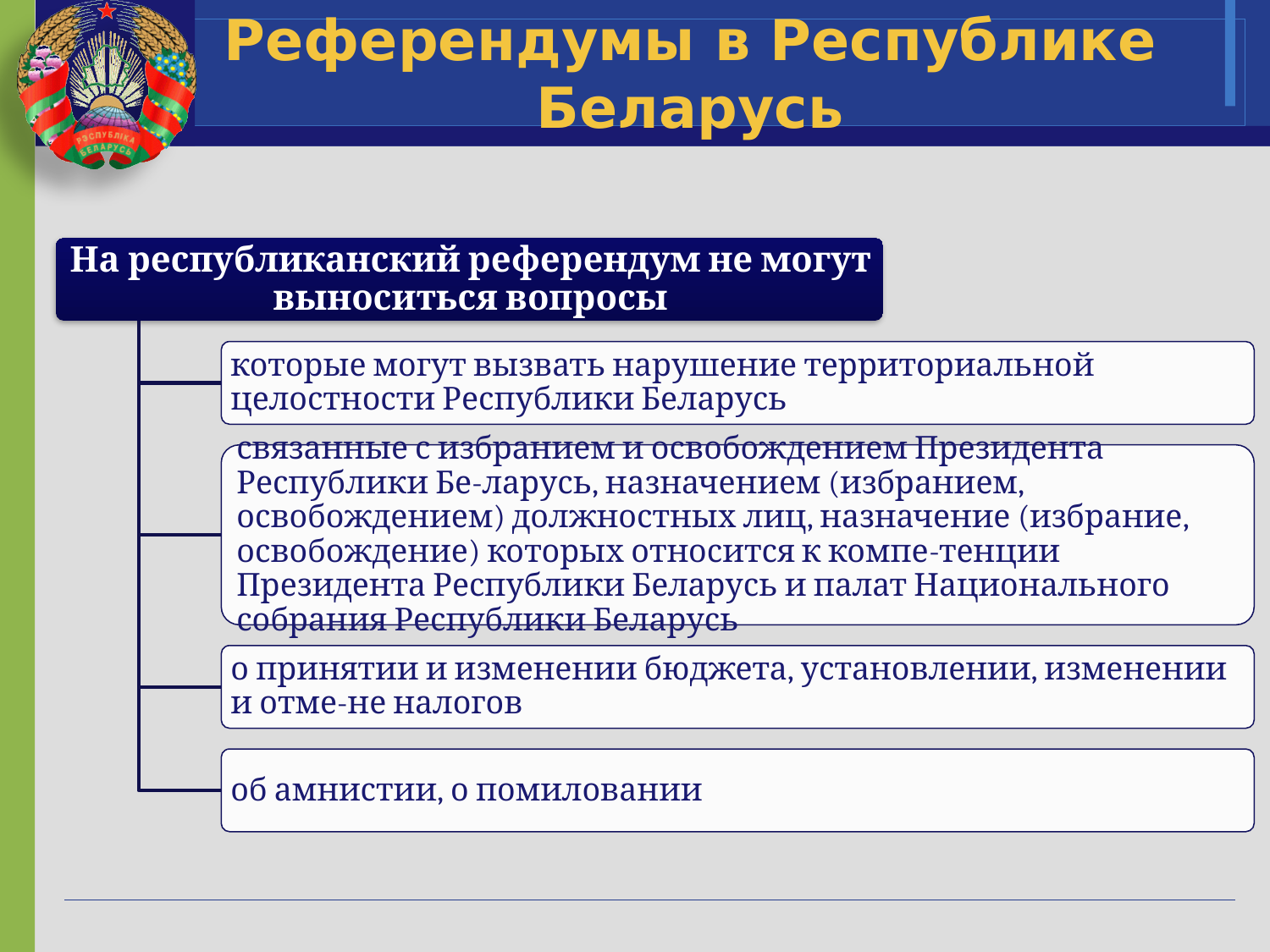

# Референдумы в Республике Беларусь
На республиканский референдум не могут выноситься вопросы
которые могут вызвать нарушение территориальной целостности Республики Беларусь
связанные с избранием и освобождением Президента Республики Бе-ларусь, назначением (избранием, освобождением) должностных лиц, назначение (избрание, освобождение) которых относится к компе-тенции Президента Республики Беларусь и палат Национального собрания Республики Беларусь
о принятии и изменении бюджета, установлении, изменении и отме-не налогов
об амнистии, о помиловании